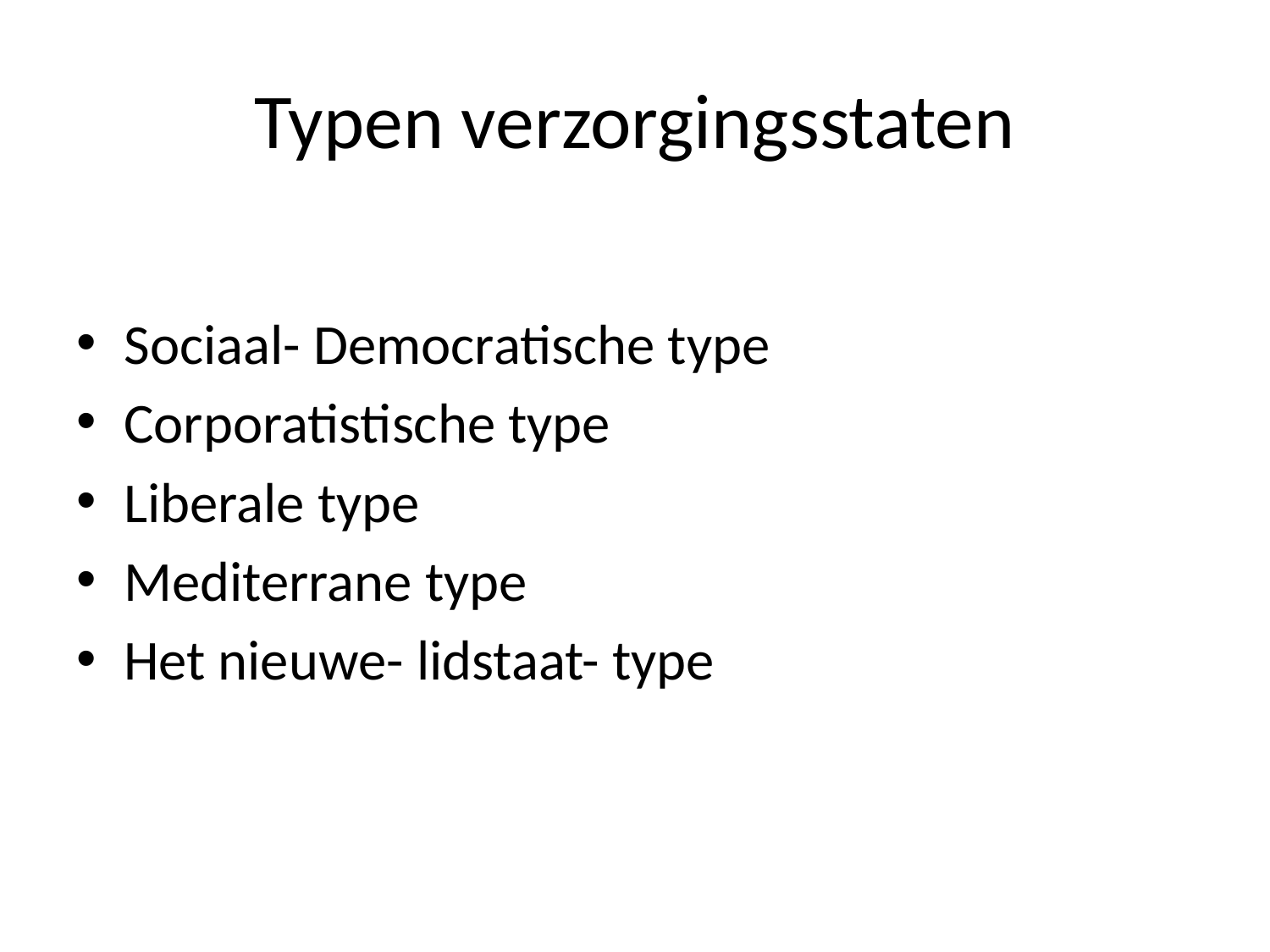

# Typen verzorgingsstaten

Sociaal- Democratische type
Corporatistische type
Liberale type
Mediterrane type
Het nieuwe- lidstaat- type